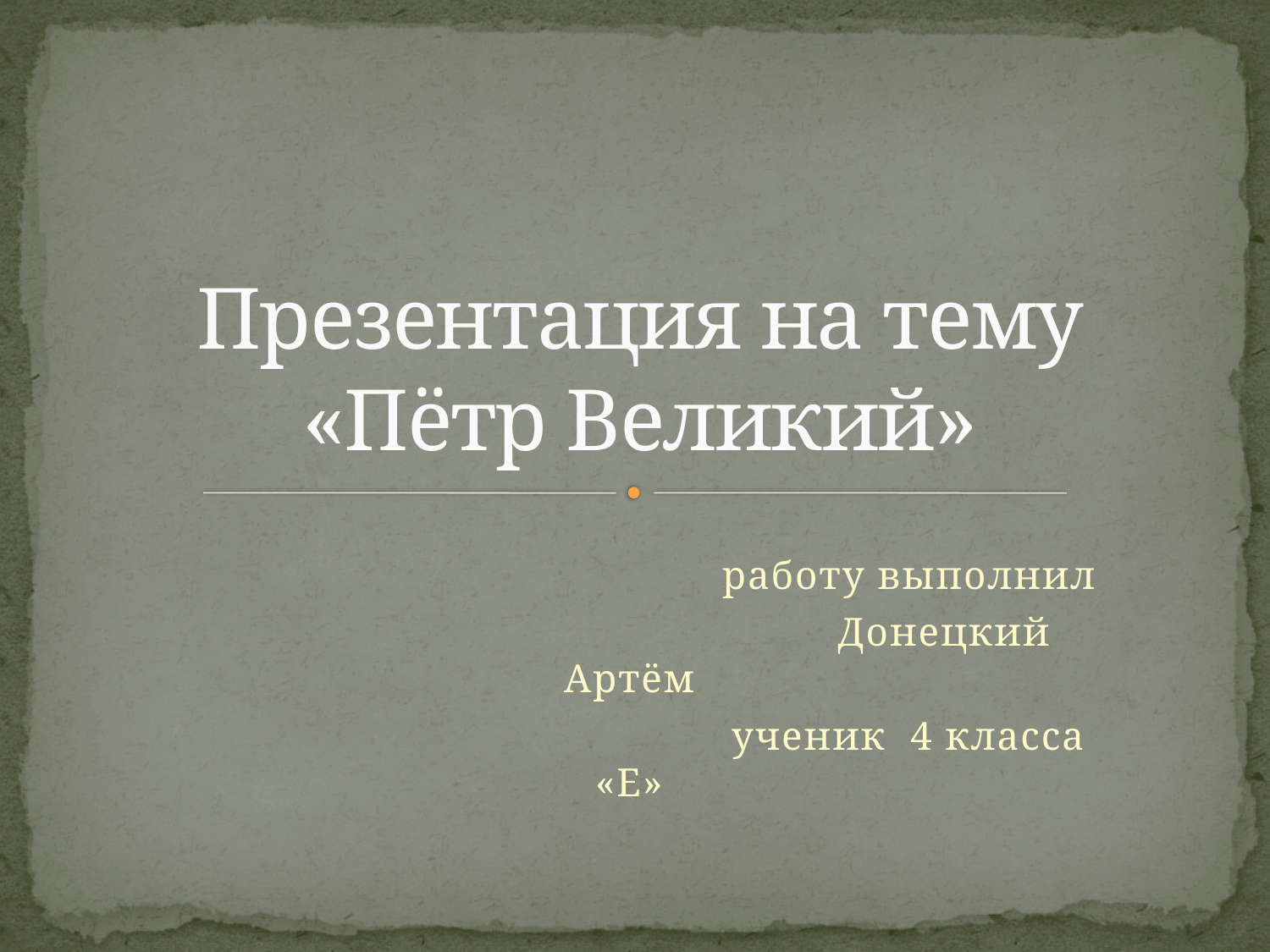

# Презентация на тему «Пётр Великий»

                                              работу выполнил
                                                    Донецкий Артём
                                              ученик  4 класса «Е»